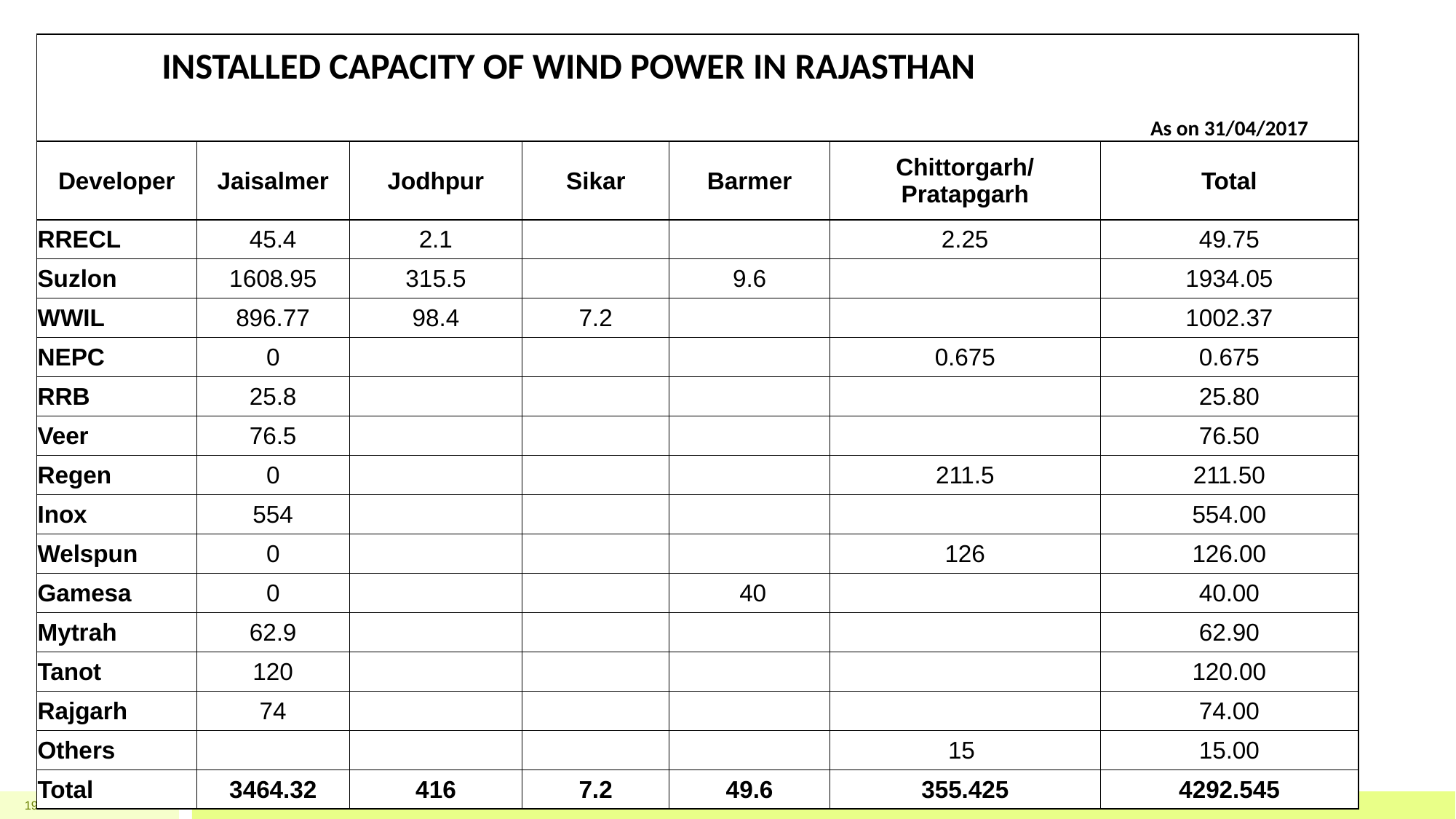

| INSTALLED CAPACITY OF WIND POWER IN RAJASTHAN |  |  |  |  |  | As on 31/04/2017 |
| --- | --- | --- | --- | --- | --- | --- |
| Developer | Jaisalmer | Jodhpur | Sikar | Barmer | Chittorgarh/ Pratapgarh | Total |
| RRECL | 45.4 | 2.1 |  |  | 2.25 | 49.75 |
| Suzlon | 1608.95 | 315.5 |  | 9.6 |  | 1934.05 |
| WWIL | 896.77 | 98.4 | 7.2 |  |  | 1002.37 |
| NEPC | 0 |  |  |  | 0.675 | 0.675 |
| RRB | 25.8 |  |  |  |  | 25.80 |
| Veer | 76.5 |  |  |  |  | 76.50 |
| Regen | 0 |  |  |  | 211.5 | 211.50 |
| Inox | 554 |  |  |  |  | 554.00 |
| Welspun | 0 |  |  |  | 126 | 126.00 |
| Gamesa | 0 |  |  | 40 |  | 40.00 |
| Mytrah | 62.9 |  |  |  |  | 62.90 |
| Tanot | 120 |  |  |  |  | 120.00 |
| Rajgarh | 74 |  |  |  |  | 74.00 |
| Others |  |  |  |  | 15 | 15.00 |
| Total | 3464.32 | 416 | 7.2 | 49.6 | 355.425 | 4292.545 |
19